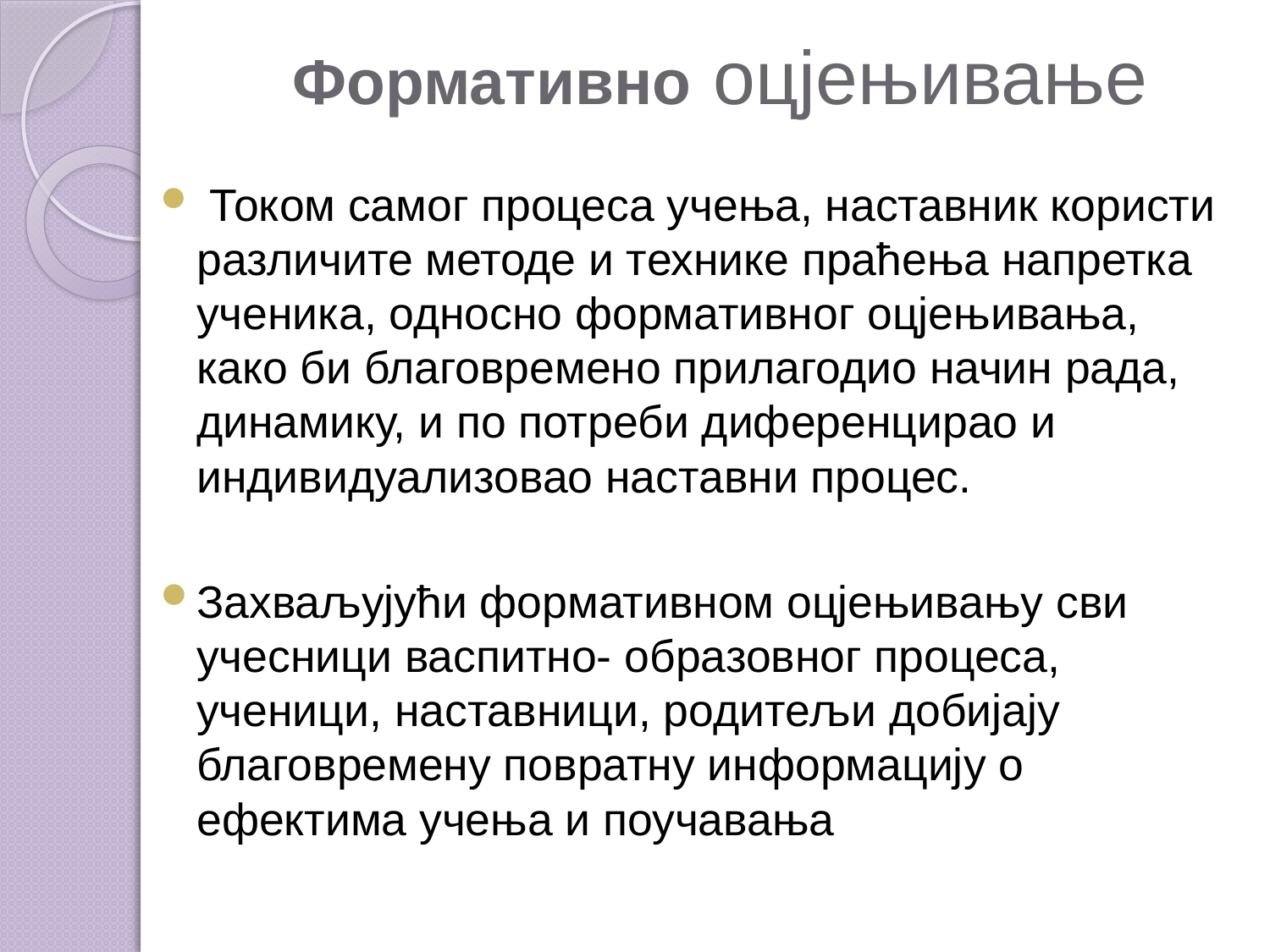

# Формативно оцјењивање
 Током самог процеса учења, наставник користи различите методе и технике праћења напретка ученика, односно формативног оцјењивања, како би благовремено прилагодио начин рада, динамику, и по потреби диференцирао и индивидуализовао наставни процес.

Захваљујући формативном оцјењивању сви учесници васпитно- образовног процеса, ученици, наставници, родитељи добијају благовремену повратну информацију о ефектима учења и поучавања